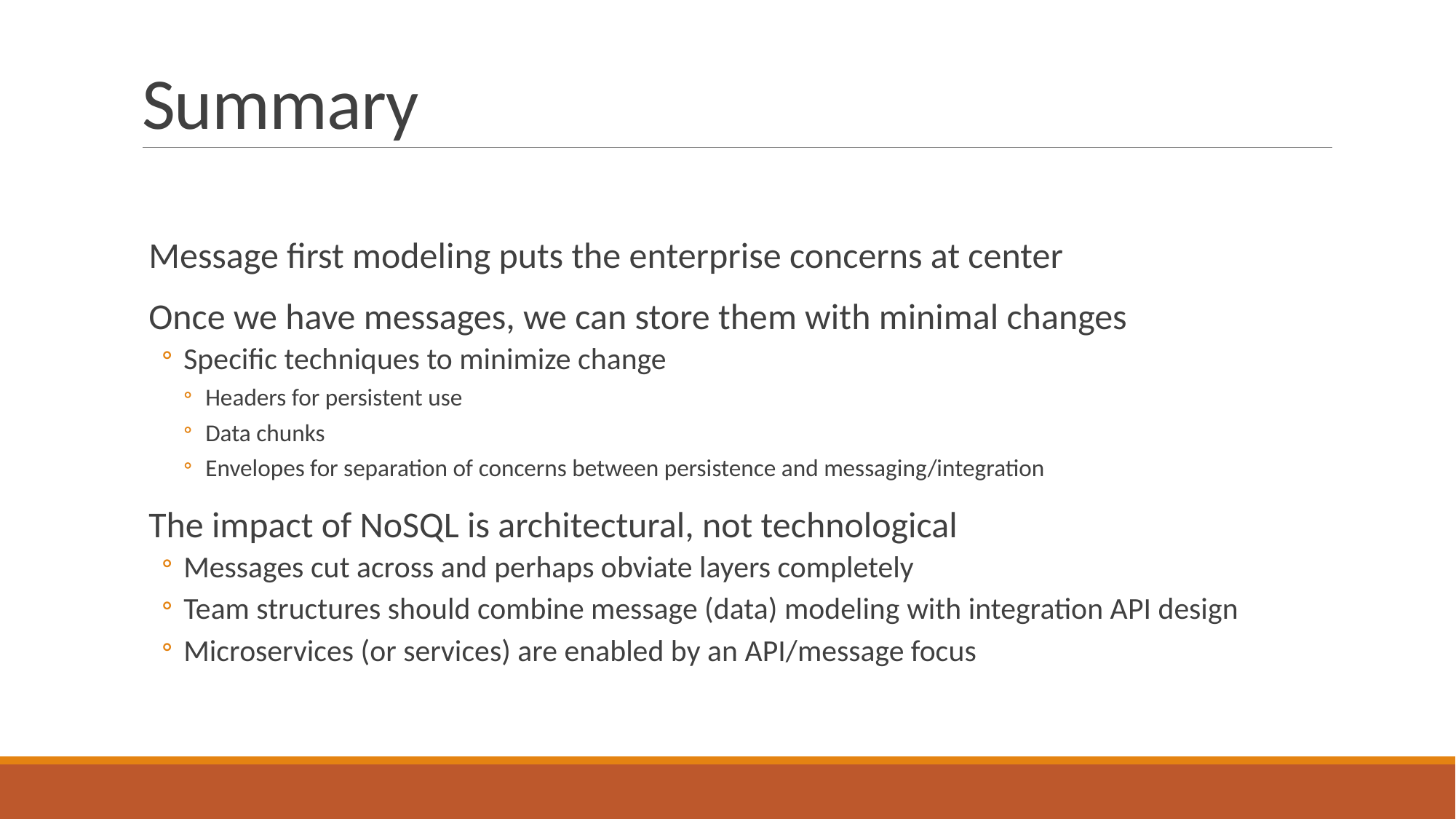

# Summary
Message first modeling puts the enterprise concerns at center
Once we have messages, we can store them with minimal changes
Specific techniques to minimize change
Headers for persistent use
Data chunks
Envelopes for separation of concerns between persistence and messaging/integration
The impact of NoSQL is architectural, not technological
Messages cut across and perhaps obviate layers completely
Team structures should combine message (data) modeling with integration API design
Microservices (or services) are enabled by an API/message focus